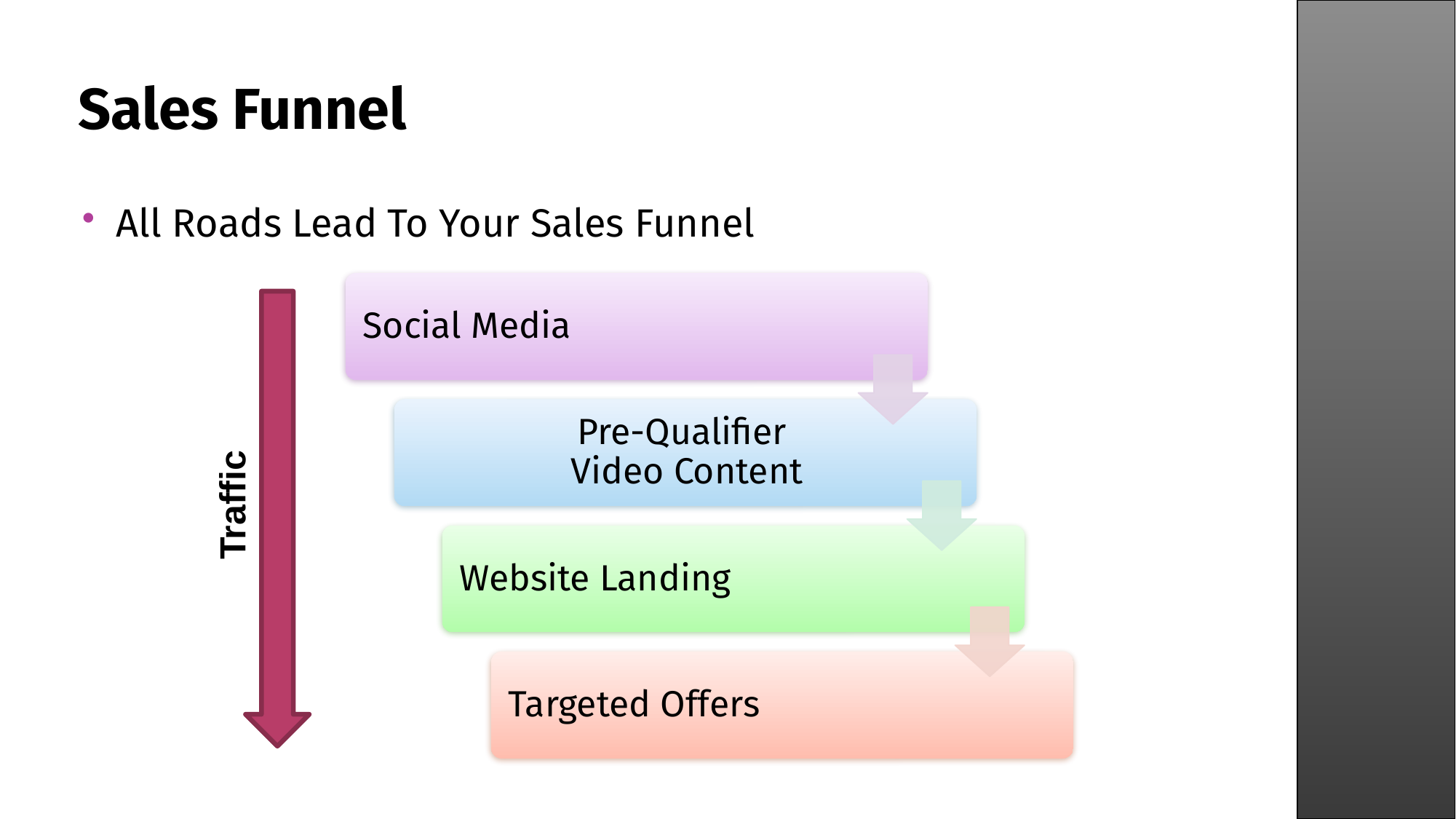

# Sales Funnel
All Roads Lead To Your Sales Funnel

Social Media
Pre-Qualifier
Video Content
Website Landing
Targeted Offers

Traffic